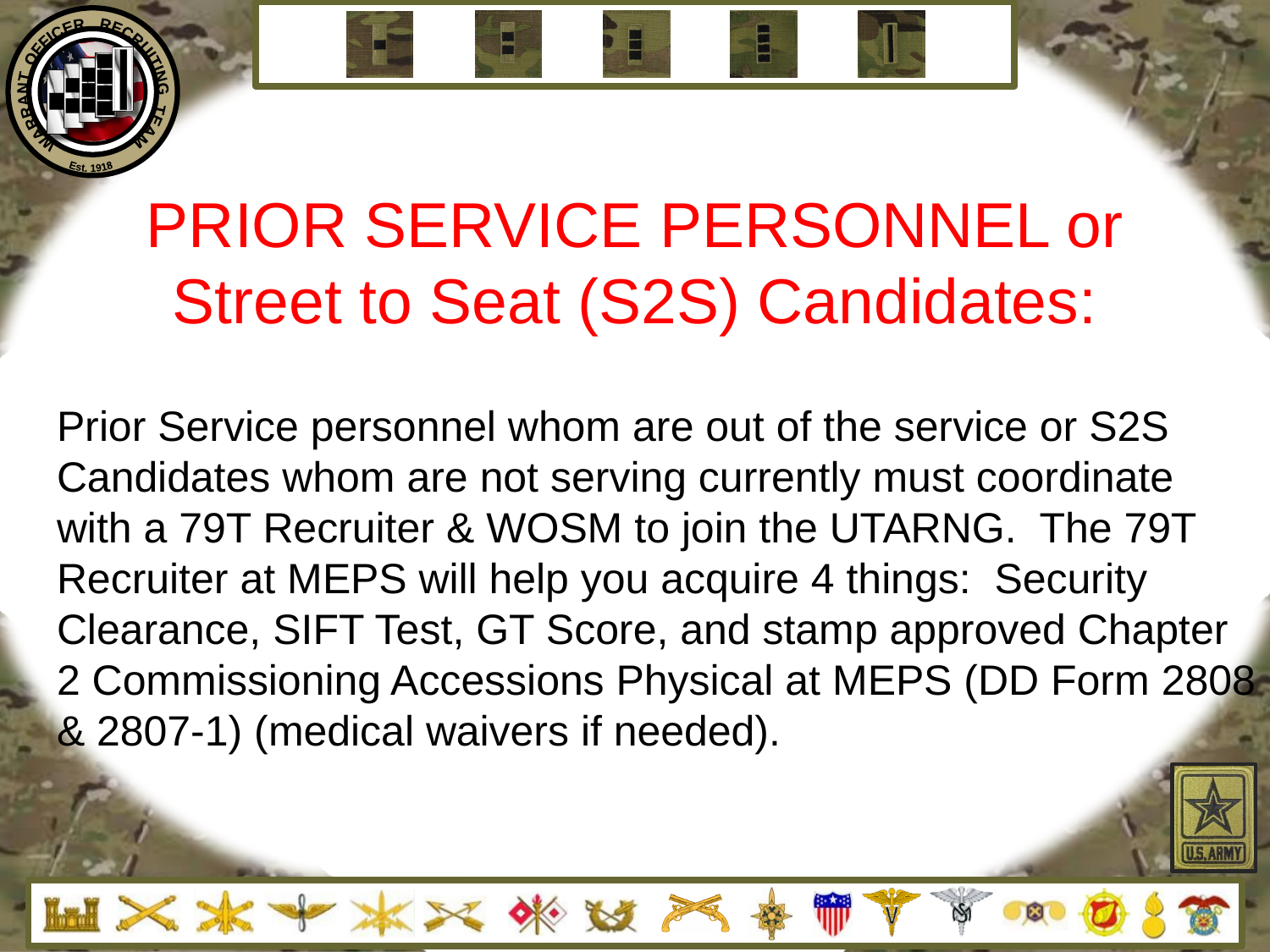

# PRIOR SERVICE PERSONNEL or Street to Seat (S2S) Candidates:
Prior Service personnel whom are out of the service or S2S Candidates whom are not serving currently must coordinate with a 79T Recruiter & WOSM to join the UTARNG.  The 79T Recruiter at MEPS will help you acquire 4 things:  Security Clearance, SIFT Test, GT Score, and stamp approved Chapter 2 Commissioning Accessions Physical at MEPS (DD Form 2808 & 2807-1) (medical waivers if needed).